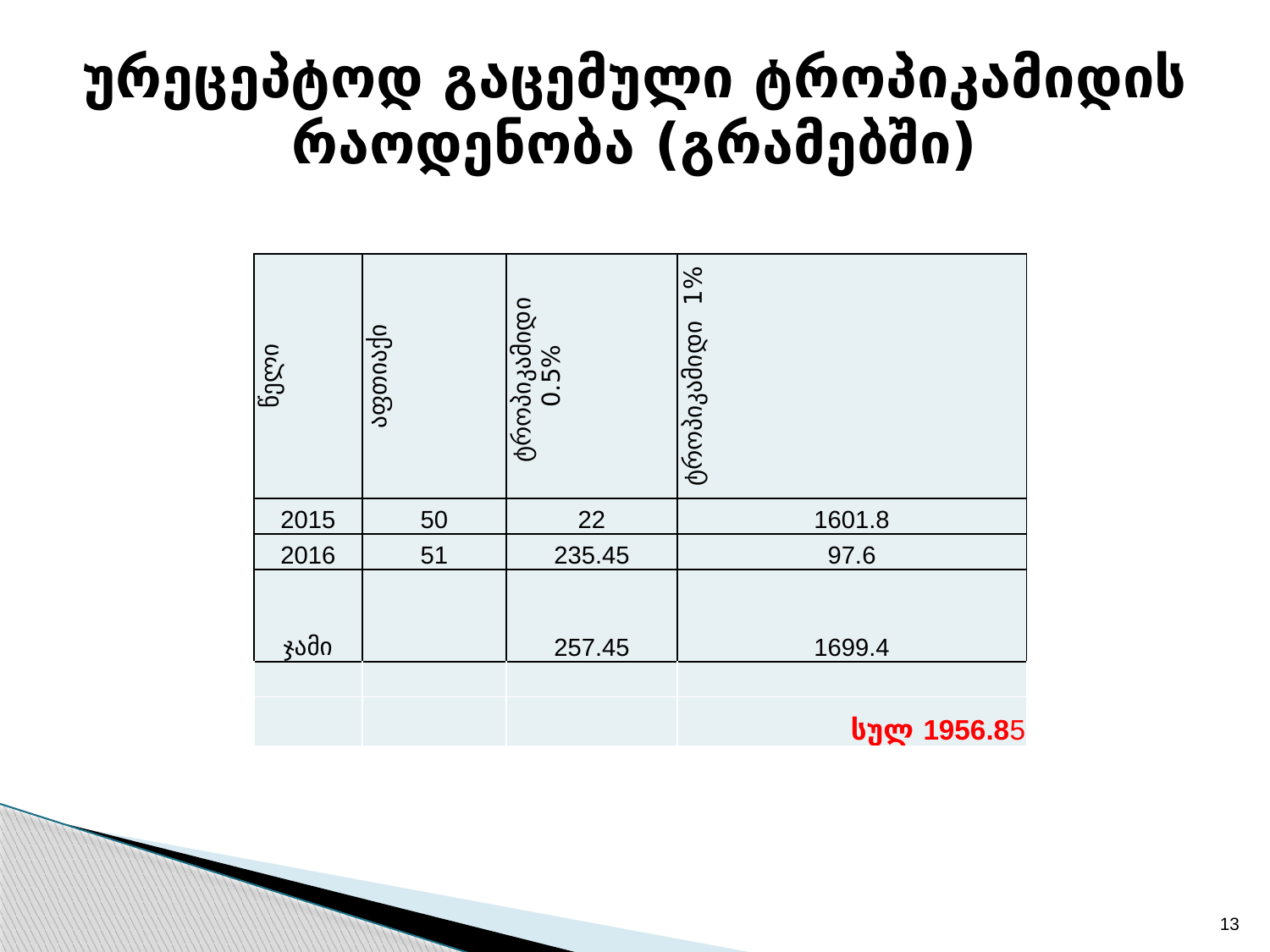

# ურეცეპტოდ გაცემული ტროპიკამიდის რაოდენობა (გრამებში)
| წელი | აფთიაქი | ტროპიკამიდი 0.5% | ტროპიკამიდი 1% |
| --- | --- | --- | --- |
| 2015 | 50 | 22 | 1601.8 |
| 2016 | 51 | 235.45 | 97.6 |
| ჯამი |  | 257.45 | 1699.4 |
|  |  |  |  |
|  |  |  | სულ 1956.85 |
13